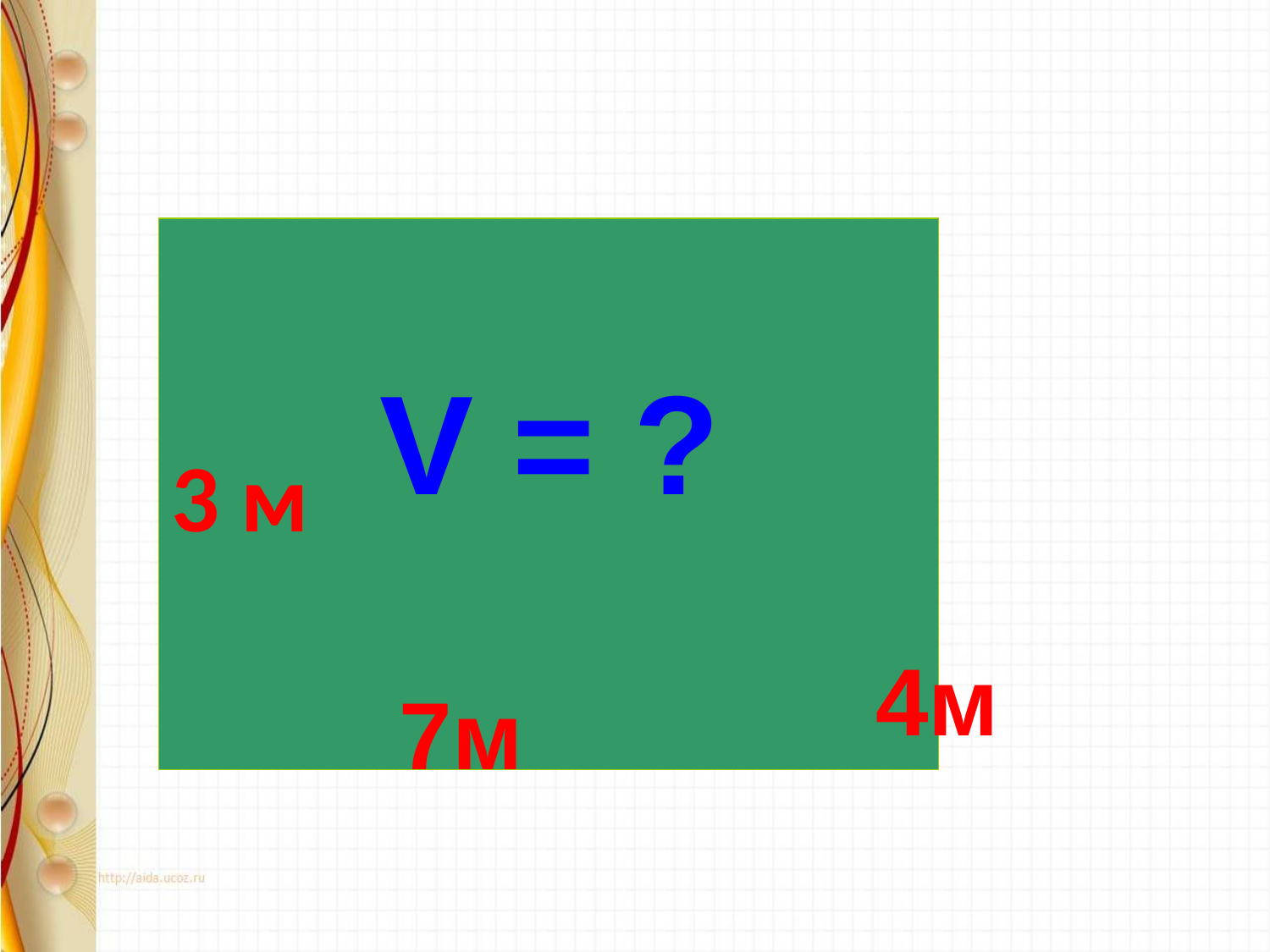

#
3 м
V = ?
4м
7м